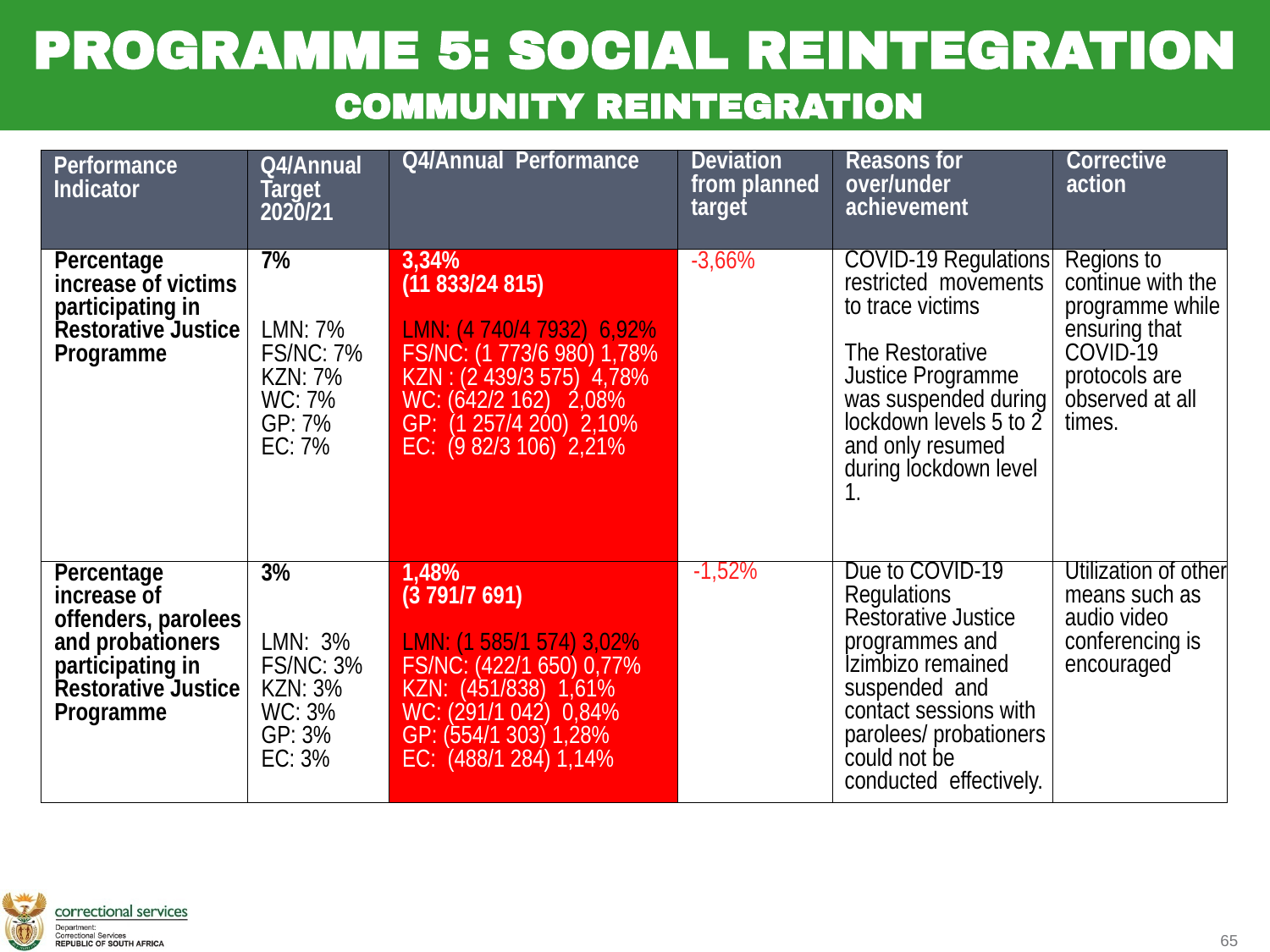

PROGRAMME 5: SOCIAL REINTEGRATION
COMMUNITY REINTEGRATION
| Performance Indicator | Q4/Annual Target 2020/21 | Q4/Annual Performance | Deviation from planned target | Reasons for over/under achievement | Corrective action |
| --- | --- | --- | --- | --- | --- |
| Percentage increase of victims participating in Restorative Justice Programme | 7% LMN: 7% FS/NC: 7% KZN: 7% WC: 7% GP: 7% EC: 7% | 3,34% (11 833/24 815) LMN: (4 740/4 7932) 6,92% FS/NC: (1 773/6 980) 1,78% KZN : (2 439/3 575) 4,78% WC: (642/2 162) 2,08% GP: (1 257/4 200) 2,10% EC: (9 82/3 106) 2,21% | -3,66% | COVID-19 Regulations restricted movements to trace victims The Restorative Justice Programme was suspended during lockdown levels 5 to 2 and only resumed during lockdown level 1. | Regions to continue with the programme while ensuring that COVID-19 protocols are observed at all times. |
| Percentage increase of offenders, parolees and probationers participating in Restorative Justice Programme | 3% LMN: 3% FS/NC: 3% KZN: 3% WC: 3% GP: 3% EC: 3% | 1,48% (3 791/7 691) LMN: (1 585/1 574) 3,02% FS/NC: (422/1 650) 0,77% KZN: (451/838) 1,61% WC: (291/1 042) 0,84% GP: (554/1 303) 1,28% EC: (488/1 284) 1,14% | -1,52% | Due to COVID-19  Regulations Restorative Justice programmes and Izimbizo remained suspended  and contact sessions with parolees/ probationers could not be conducted  effectively. | Utilization of other means such as audio video conferencing is encouraged |